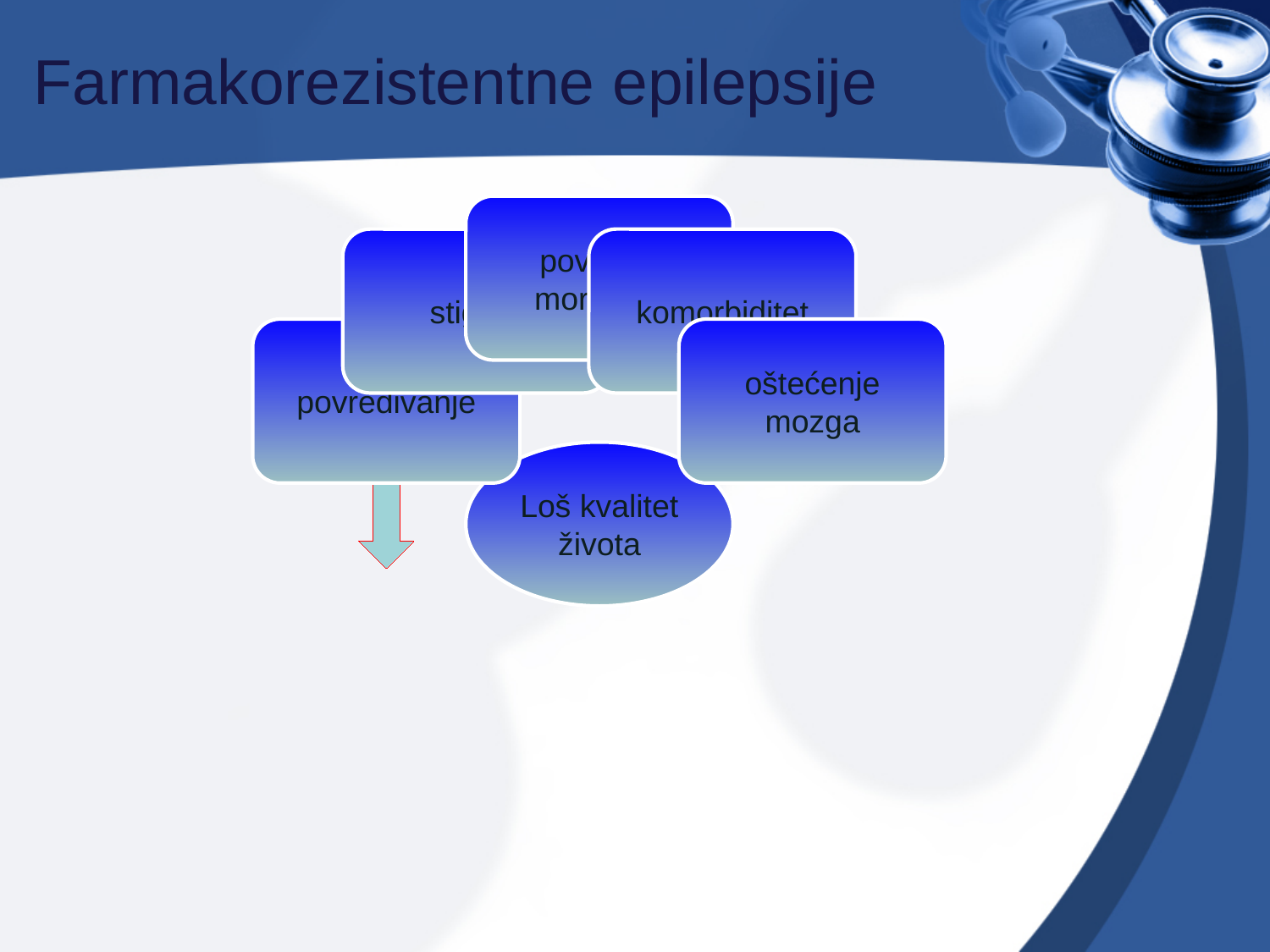

# Farmakorezistentne epilepsije
Loš kvalitet života
povređivanje
stigma
komorbiditet
oštećenje mozga
29